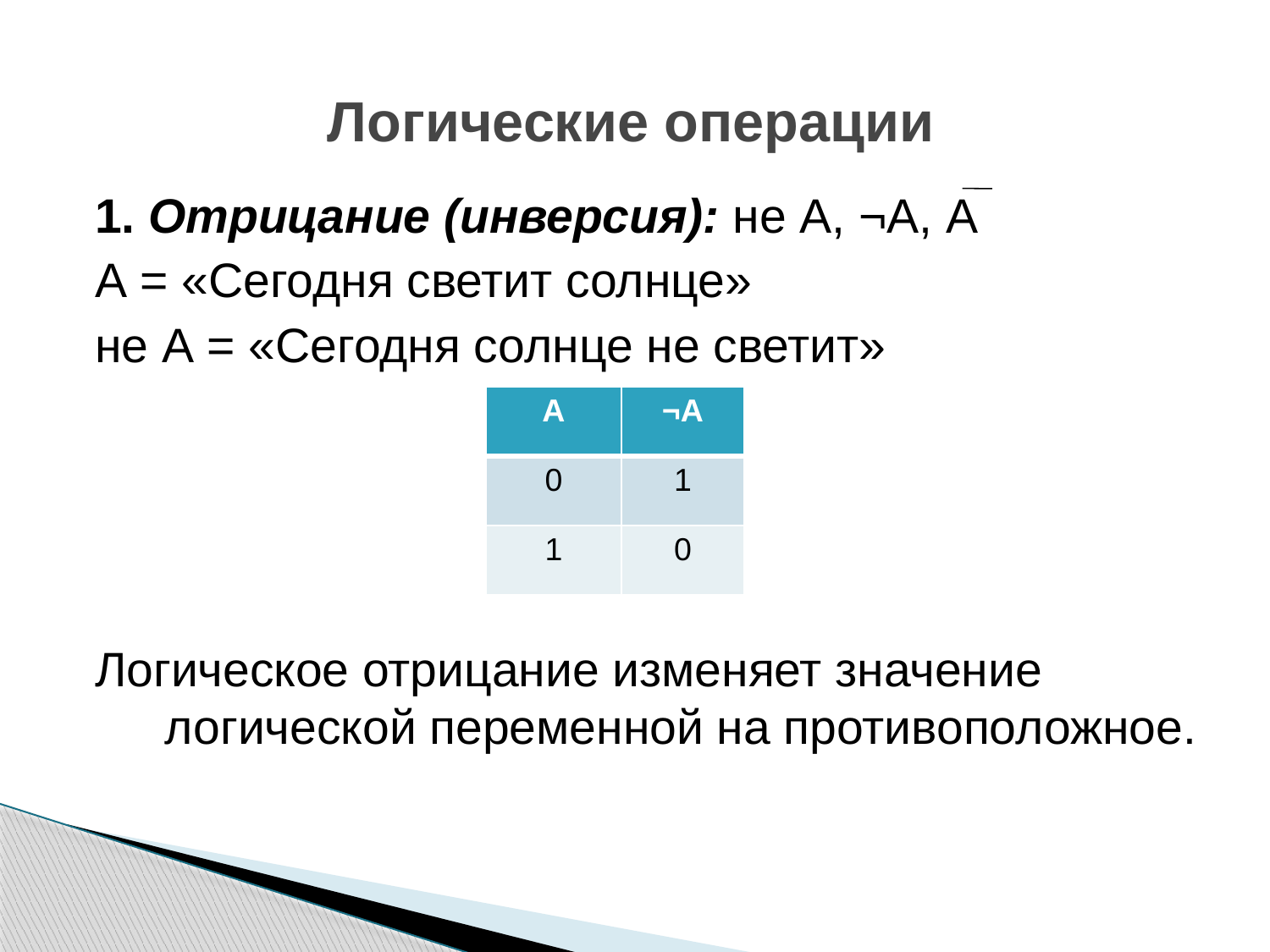

# Логические операции
1. Отрицание (инверсия): не А, ¬А, А
А = «Сегодня светит солнце»
не А = «Сегодня солнце не светит»

Логическое отрицание изменяет значение логической переменной на противоположное.
| А | ¬А |
| --- | --- |
| 0 | 1 |
| 1 | 0 |